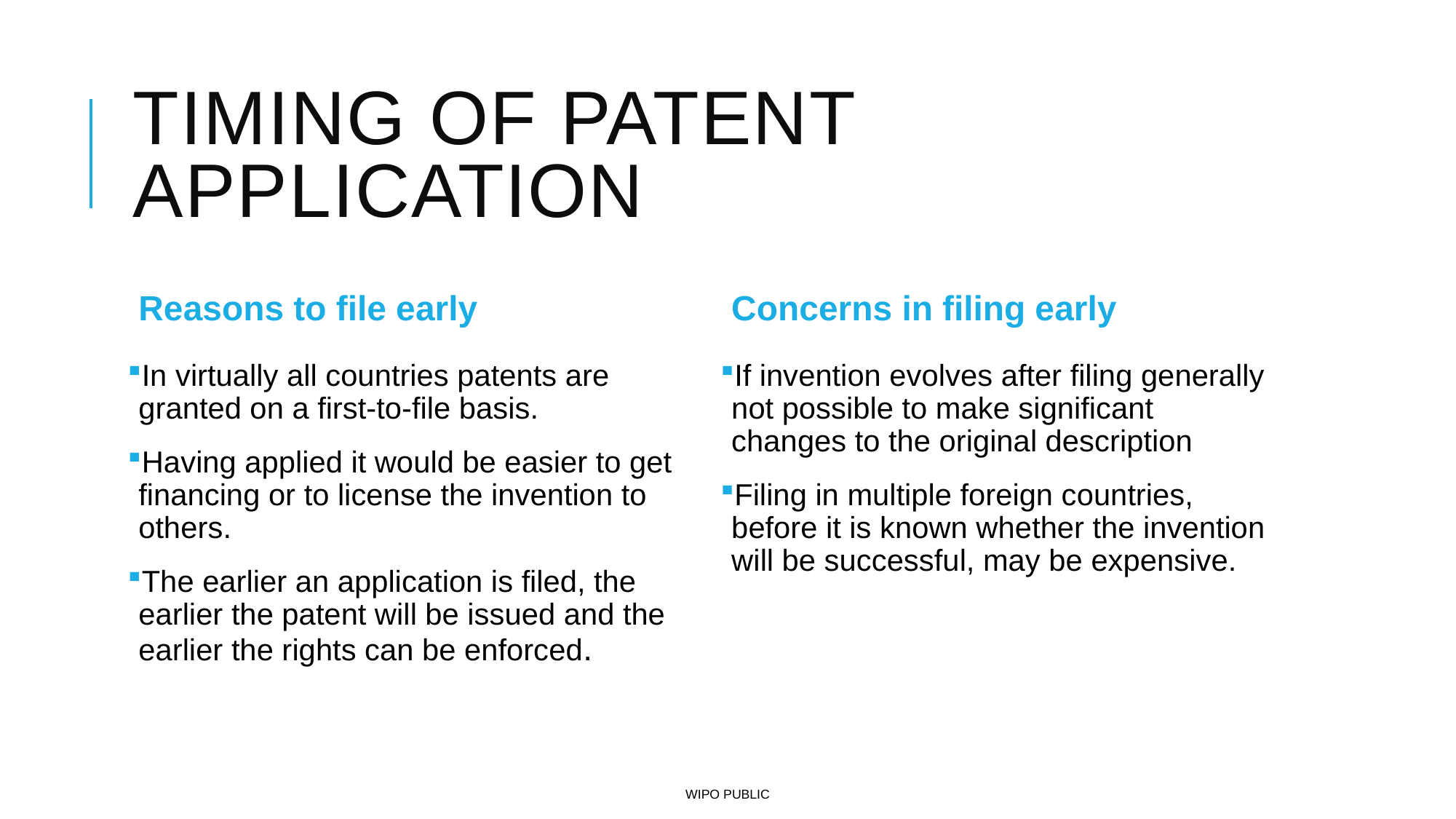

# Timing of patent application
Reasons to file early
Concerns in filing early
In virtually all countries patents are granted on a first-to-file basis.
Having applied it would be easier to get financing or to license the invention to others.
The earlier an application is filed, the earlier the patent will be issued and the earlier the rights can be enforced.

If invention evolves after filing generally not possible to make significant changes to the original description
Filing in multiple foreign countries, before it is known whether the invention will be successful, may be expensive.